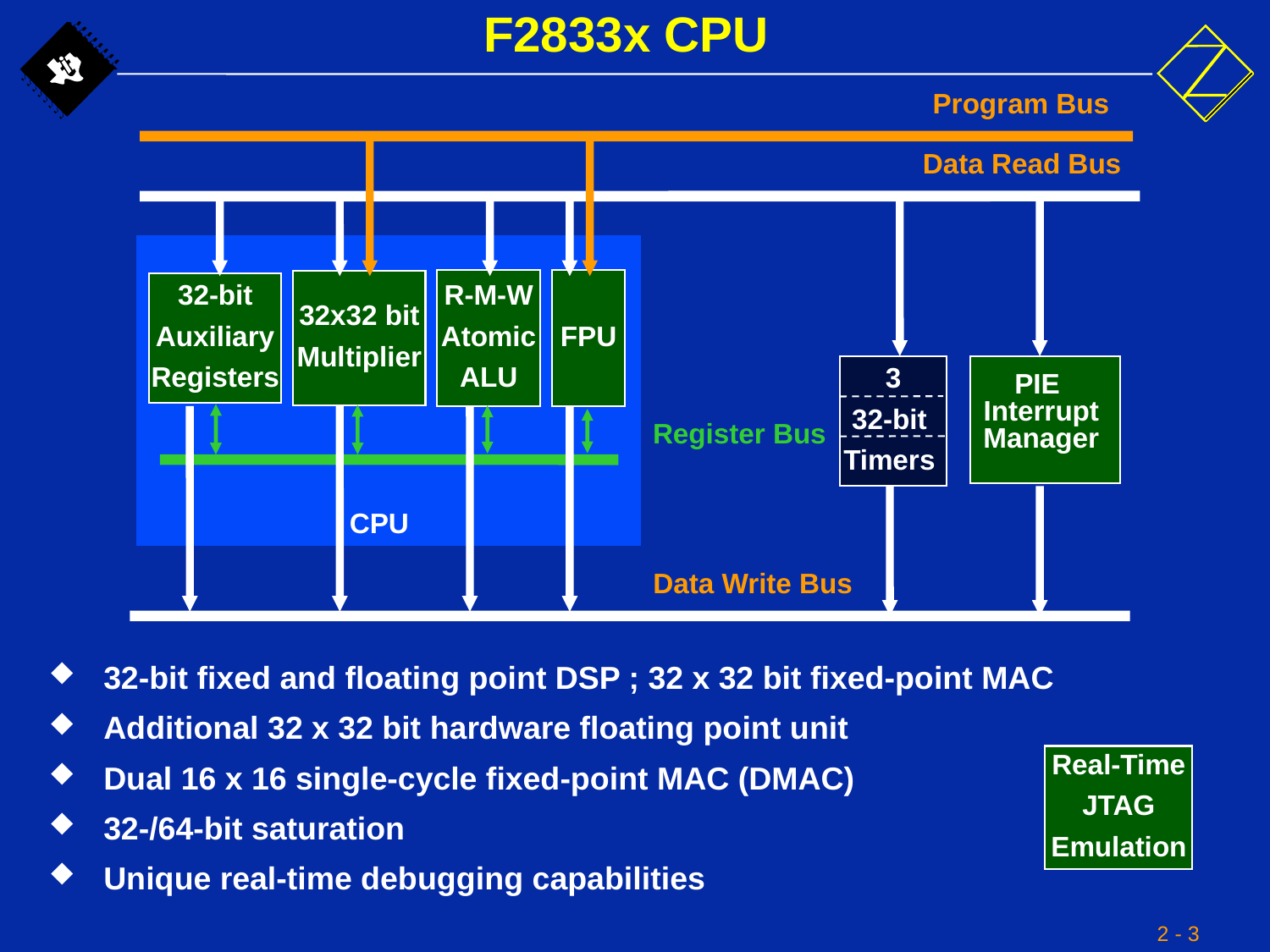

# F2833x CPU
Program Bus

Data Read Bus

R-M-W
Atomic
ALU
FPU
32x32 bit
Multiplier
32-bit
Auxiliary
Registers

3
32-bit
Timers

PIE  Interrupt Manager

Register Bus

CPU
Data Write Bus

32-bit fixed and floating point DSP ; 32 x 32 bit fixed-point MAC
Additional 32 x 32 bit hardware floating point unit
Dual 16 x 16 single-cycle fixed-point MAC (DMAC)
32-/64-bit saturation
Unique real-time debugging capabilities
Real-Time
JTAG
Emulation